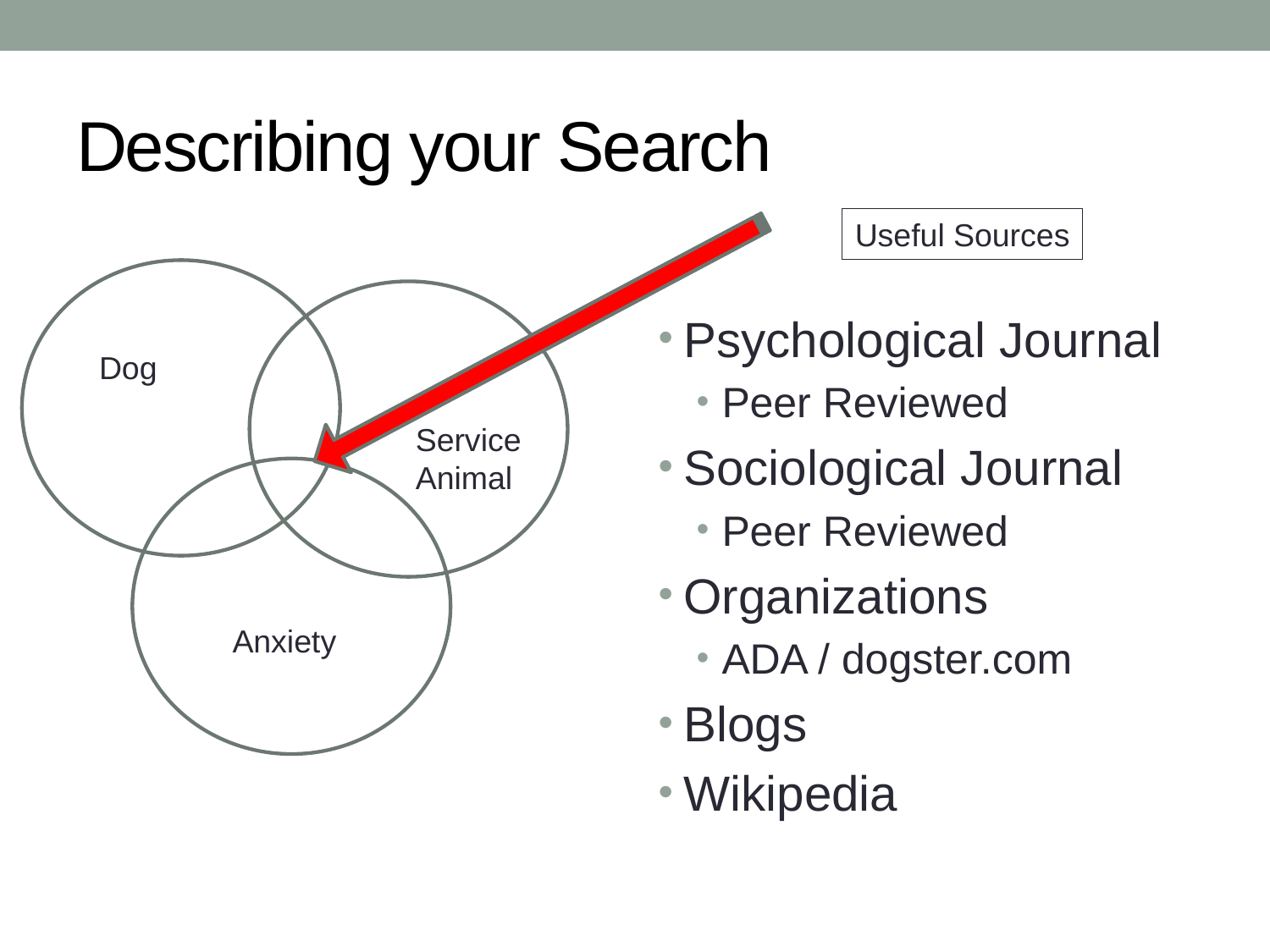

# Describing your Search
Useful Sources

Psychological Journal
Peer Reviewed
Sociological Journal
Peer Reviewed
Organizations
ADA / dogster.com
Blogs
Wikipedia

Dog
Service
Animal

Anxiety